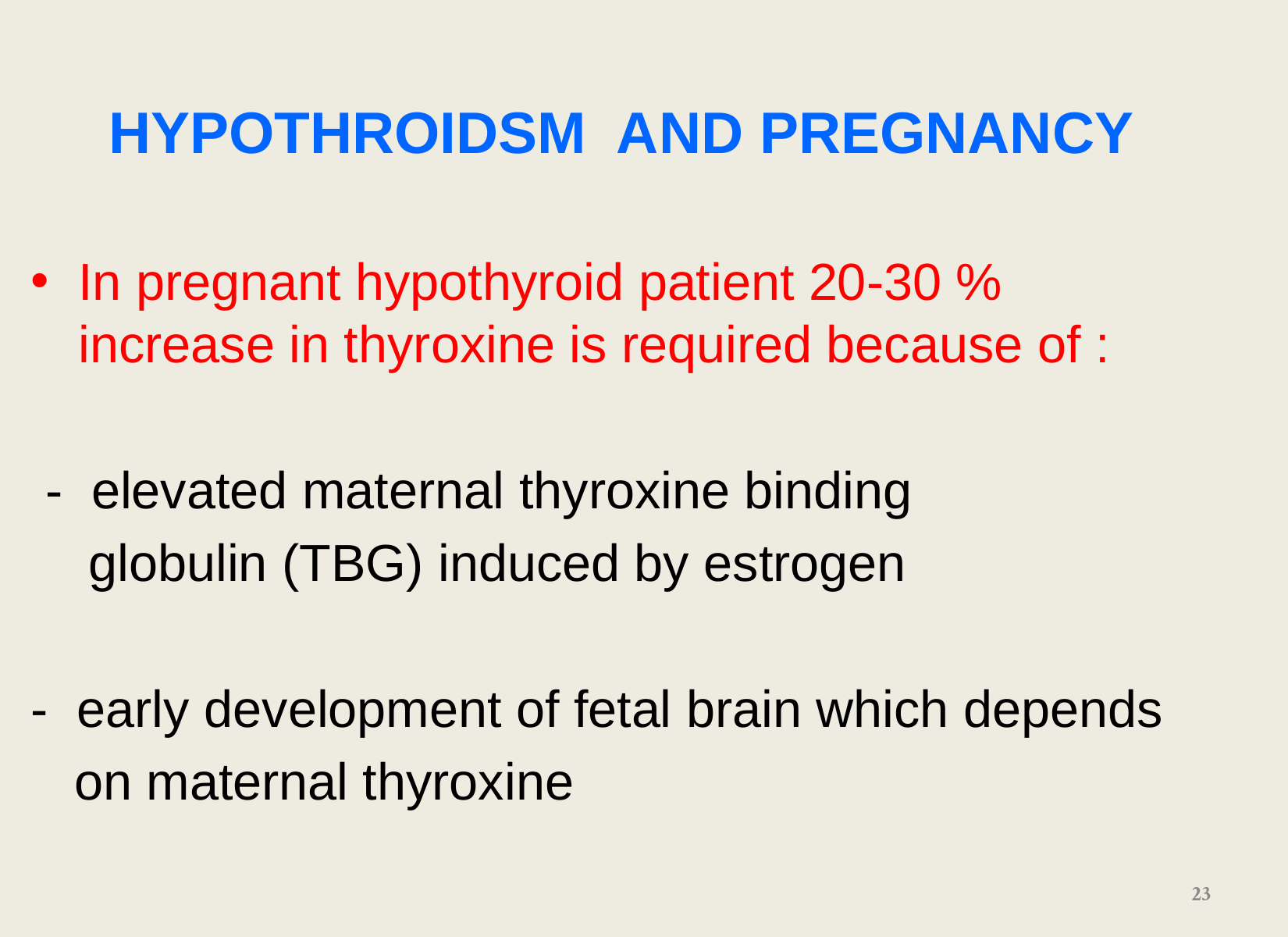

HYPOTHROIDSM  AND PREGNANCY

In pregnant hypothyroid patient 20-30 % increase in thyroxine is required because of :

 -  elevated maternal thyroxine binding
    globulin (TBG) induced by estrogen

-  early development of fetal brain which depends
   on maternal thyroxine

23